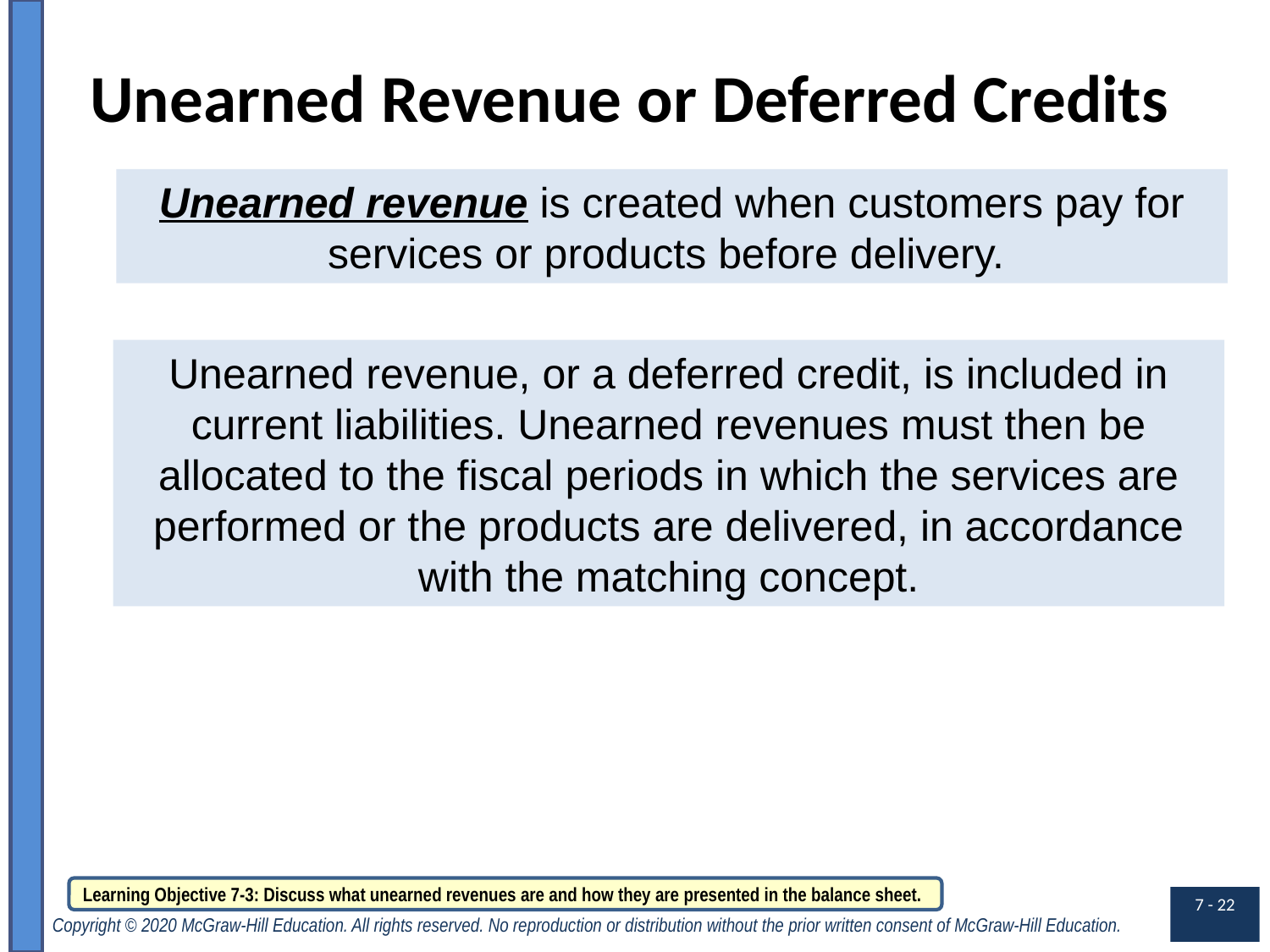

# Unearned Revenue or Deferred Credits
Unearned revenue is created when customers pay for services or products before delivery.
Unearned revenue, or a deferred credit, is included in current liabilities. Unearned revenues must then be allocated to the fiscal periods in which the services are performed or the products are delivered, in accordance with the matching concept.
Learning Objective 7-3: Discuss what unearned revenues are and how they are presented in the balance sheet.